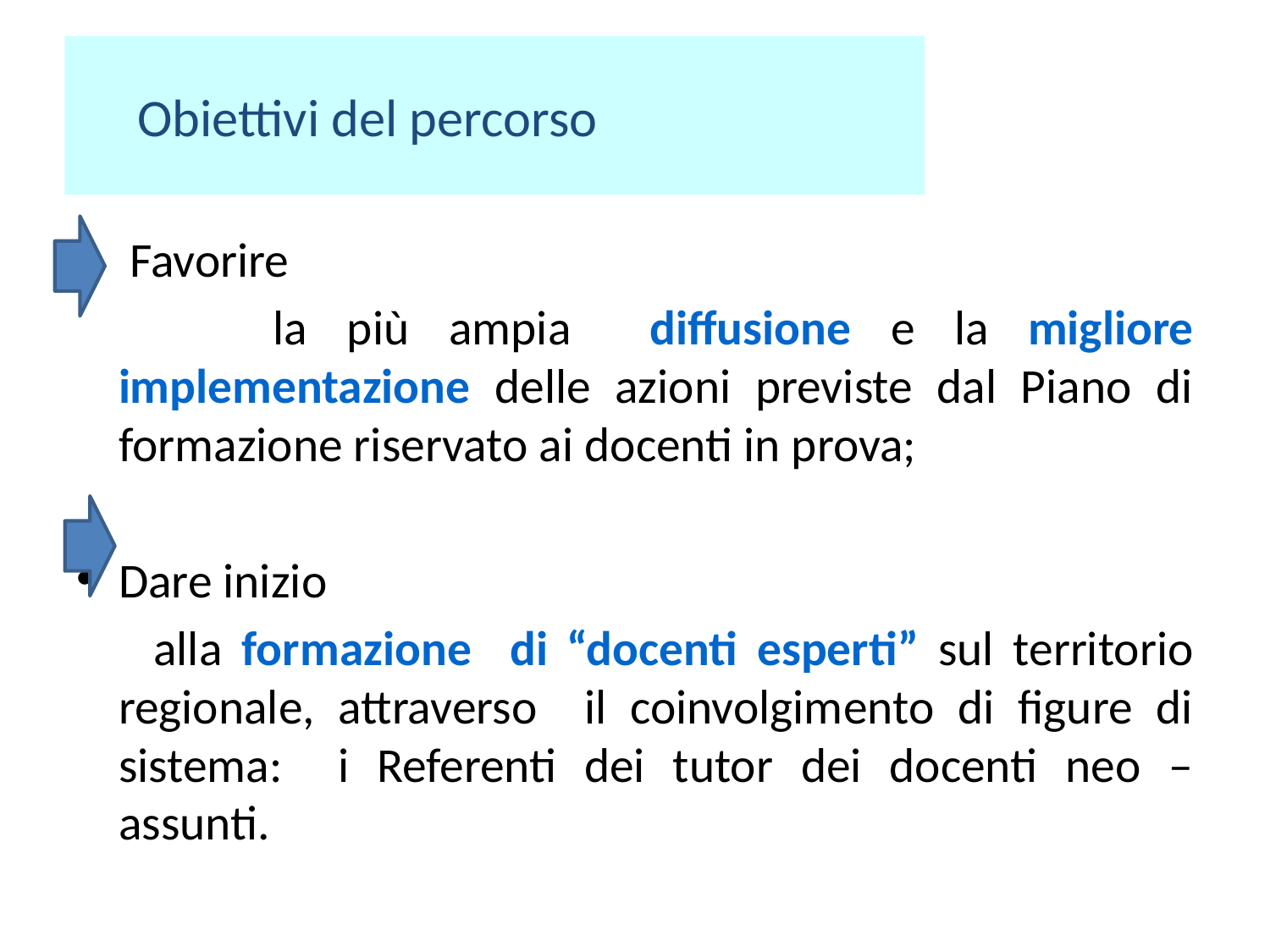

Obiettivi del percorso

 Favorire
     la più ampia  diffusione e la migliore implementazione delle azioni previste dal Piano di formazione riservato ai docenti in prova;

Dare inizio
    alla formazione  di “docenti esperti” sul territorio regionale, attraverso  il coinvolgimento di figure di sistema:  i Referenti dei tutor dei docenti neo – assunti.